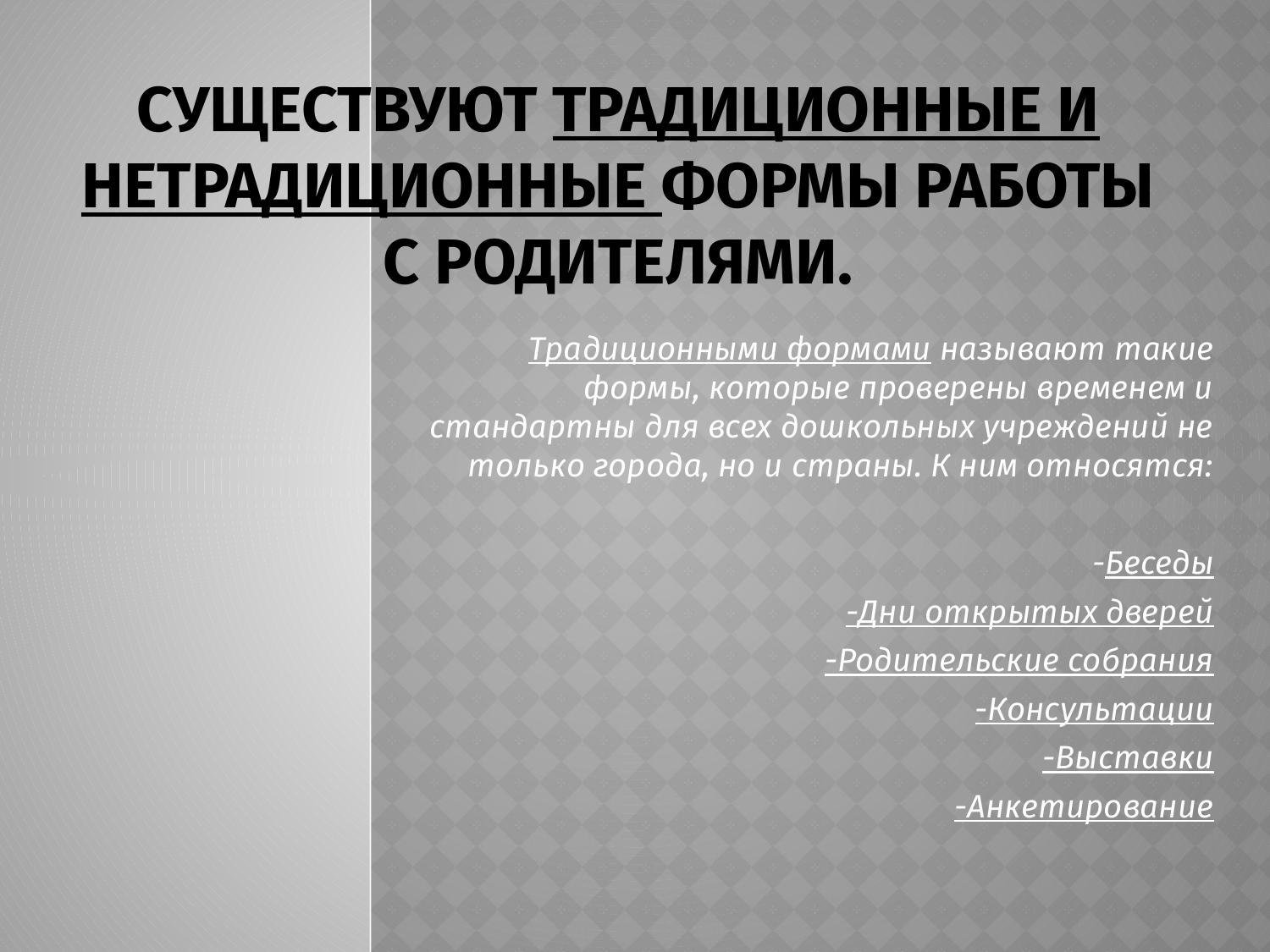

# Существуют традиционные и нетрадиционные формы работы с родителями.
Традиционными формами называют такие формы, которые проверены временем и стандартны для всех дошкольных учреждений не только города, но и страны. К ним относятся:

-Беседы
-Дни открытых дверей
-Родительские собрания
-Консультации
-Выставки
-Анкетирование